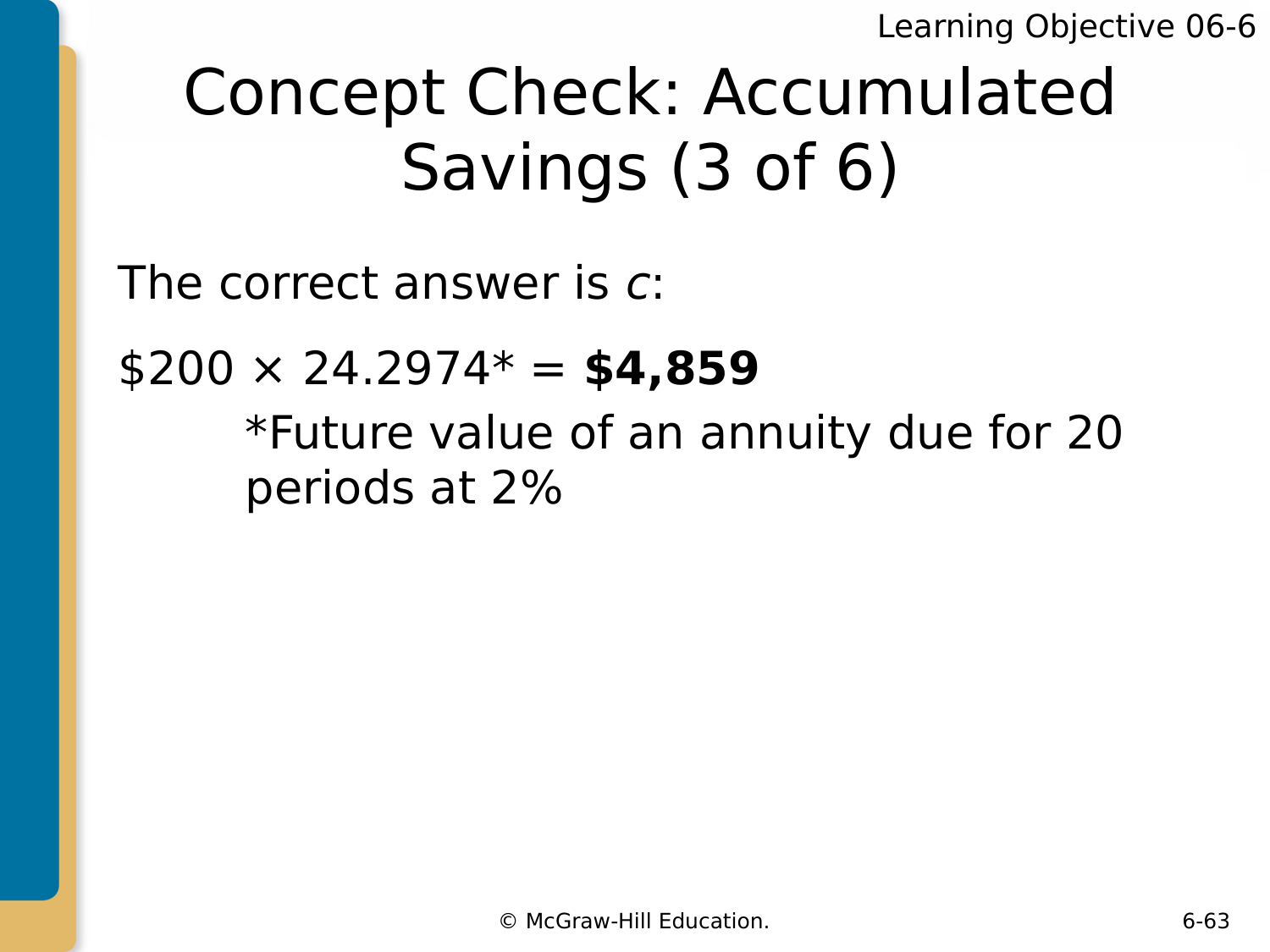

Learning Objective 06-6
# Concept Check: Accumulated Savings (3 of 6)
The correct answer is c:
$200 × 24.2974* = $4,859
*Future value of an annuity due for 20 periods at 2%